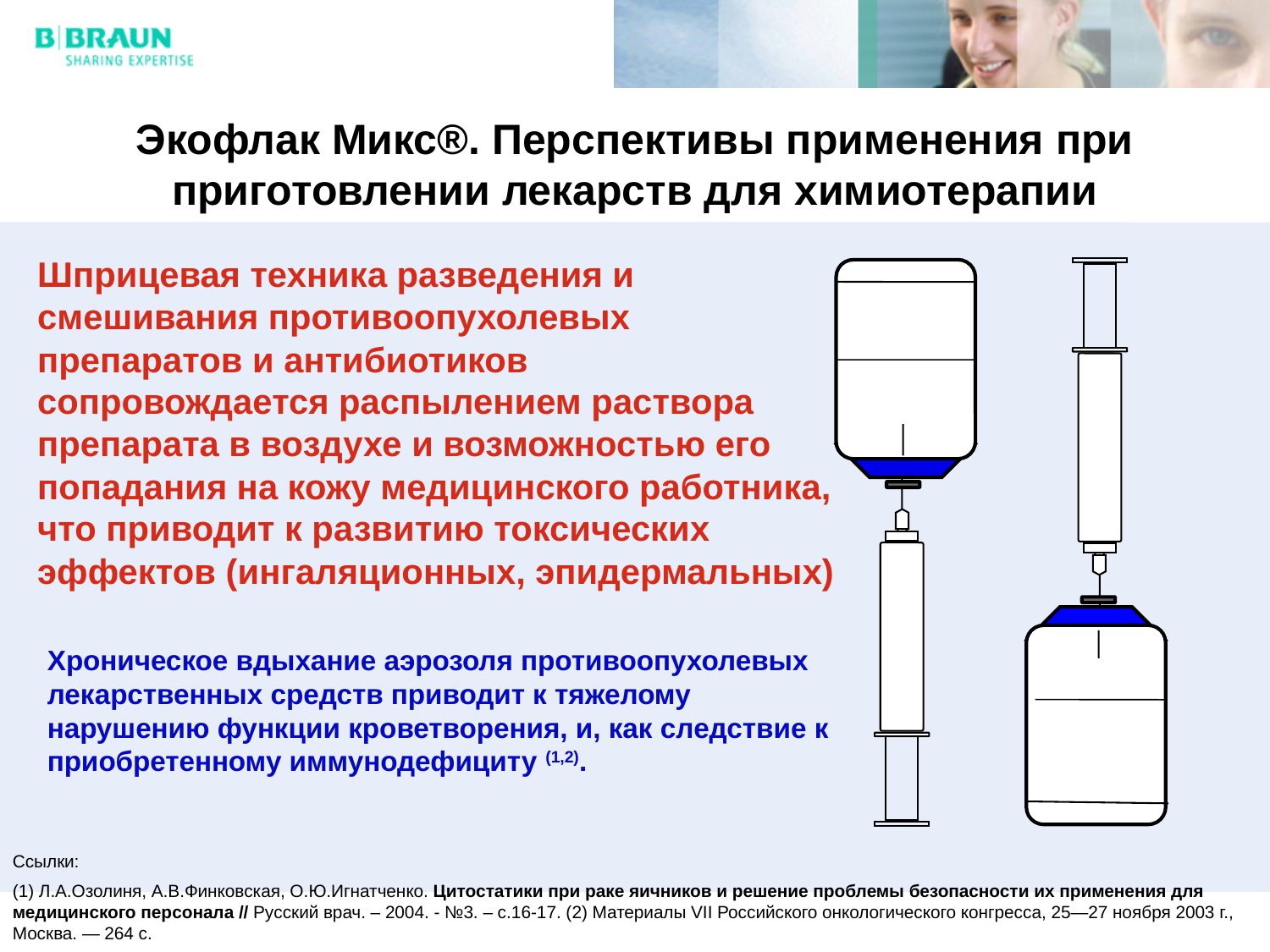

Экофлак Микс®. Перспективы применения при приготовлении лекарств для химиотерапии

Шприцевая техника разведения и смешивания противоопухолевых препаратов и антибиотиков   сопровождается распылением раствора препарата в воздухе и возможностью его попадания на кожу медицинского работника, что приводит к развитию токсических эффектов (ингаляционных, эпидермальных)

Хроническое вдыхание аэрозоля противоопухолевых лекарственных средств приводит к тяжелому нарушению функции кроветворения, и, как следствие к приобретенному иммунодефициту (1,2).

Ссылки:
(1) Л.А.Озолиня, А.В.Финковская, О.Ю.Игнатченко. Цитостатики при раке яичников и решение проблемы безопасности их применения для медицинского персонала // Русский врач. – 2004. - №3. – с.16-17. (2) Материалы VII Российского онкологического конгресса, 25—27 ноября 2003 г., Москва. — 264 с.